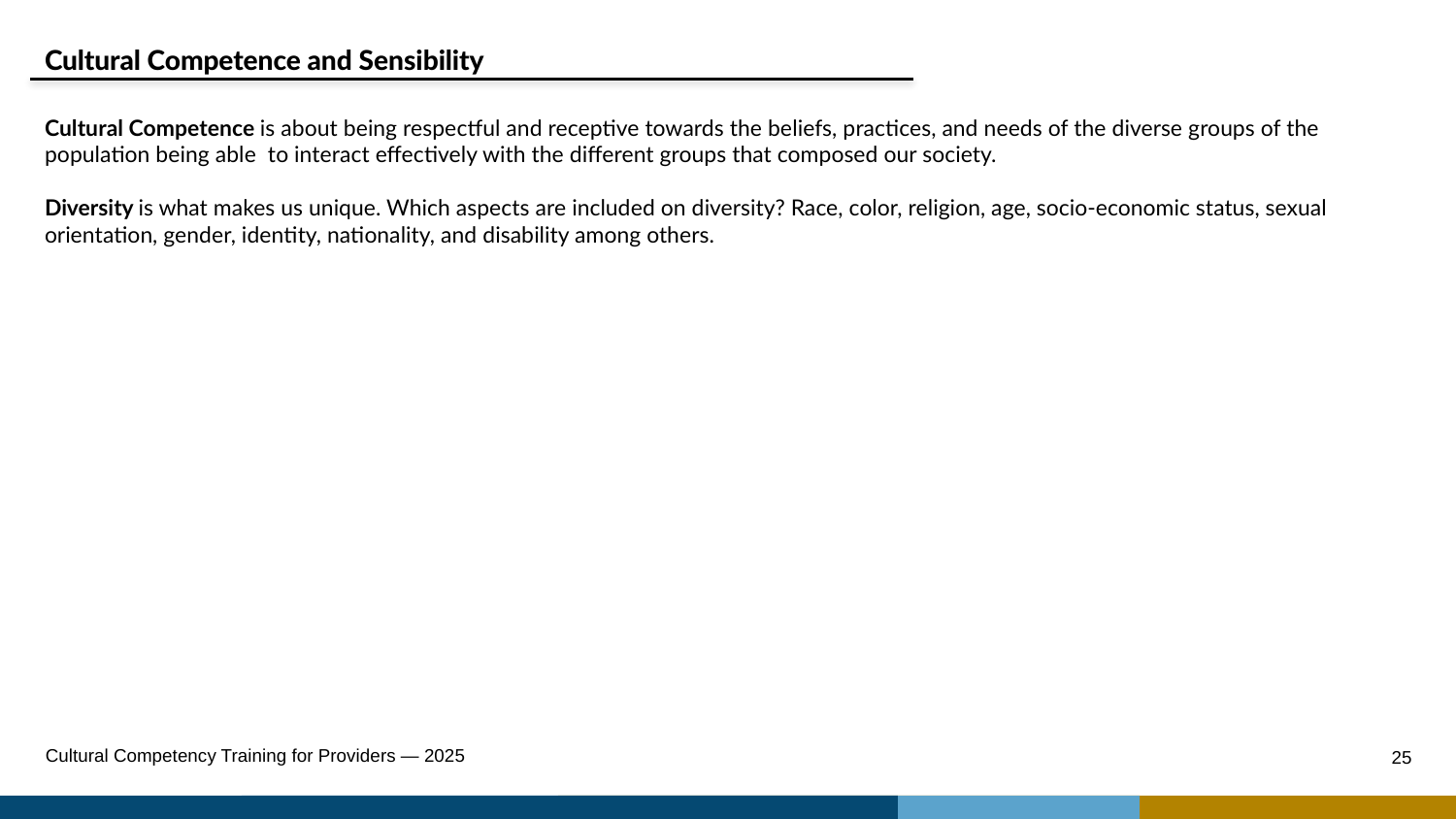

Cultural Competence and Sensibility
Cultural Competence is about being respectful and receptive towards the beliefs, practices, and needs of the diverse groups of the population being able  to interact effectively with the different groups that composed our society.

Diversity is what makes us unique. Which aspects are included on diversity? Race, color, religion, age, socio-economic status, sexual orientation, gender, identity, nationality, and disability among others.

Cultural Competency Training for Providers — 2025